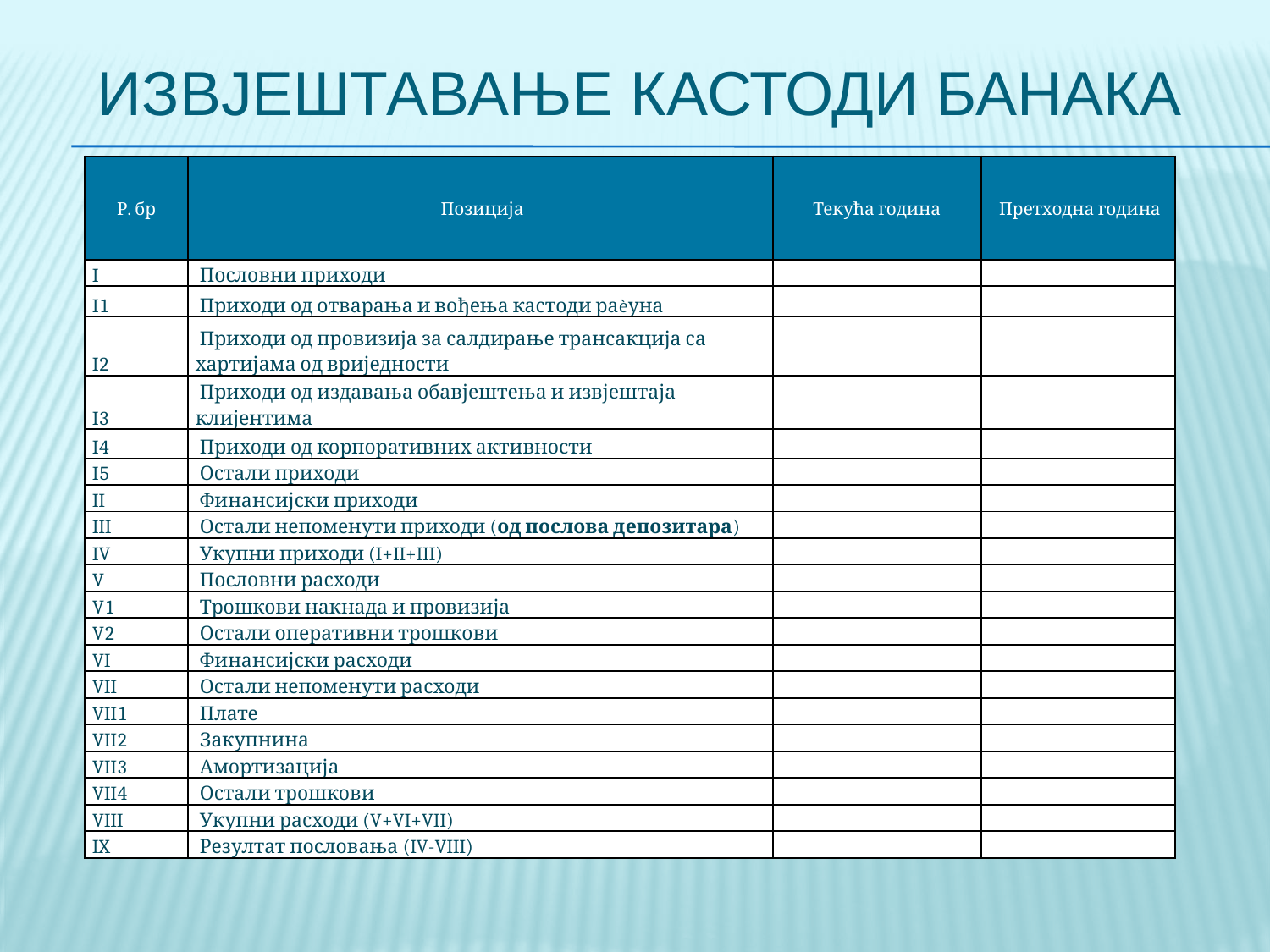

# Извјештавање кастоди банака
| Р. бр | Позиција | Текућа година | Претходна година |
| --- | --- | --- | --- |
| I | Пословни приходи |  |  |
| I1 | Приходи од отварања и вођења кастоди раèуна |  |  |
| I2 | Приходи од провизија за салдирање трансакција са хартијама од вриједности |  |  |
| I3 | Приходи од издавања обавјештења и извјештаја клијентима |  |  |
| I4 | Приходи од корпоративних активности |  |  |
| I5 | Остали приходи |  |  |
| II | Финансијски приходи |  |  |
| III | Остали непоменути приходи (од послова депозитара) |  |  |
| IV | Укупни приходи (I+II+III) |  |  |
| V | Пословни расходи |  |  |
| V1 | Трошкови накнада и провизија |  |  |
| V2 | Остали оперативни трошкови |  |  |
| VI | Финансијски расходи |  |  |
| VII | Остали непоменути расходи |  |  |
| VII1 | Плате |  |  |
| VII2 | Закупнина |  |  |
| VII3 | Амортизација |  |  |
| VII4 | Остали трошкови |  |  |
| VIII | Укупни расходи (V+VI+VII) |  |  |
| IX | Резултат пословања (IV-VIII) |  |  |